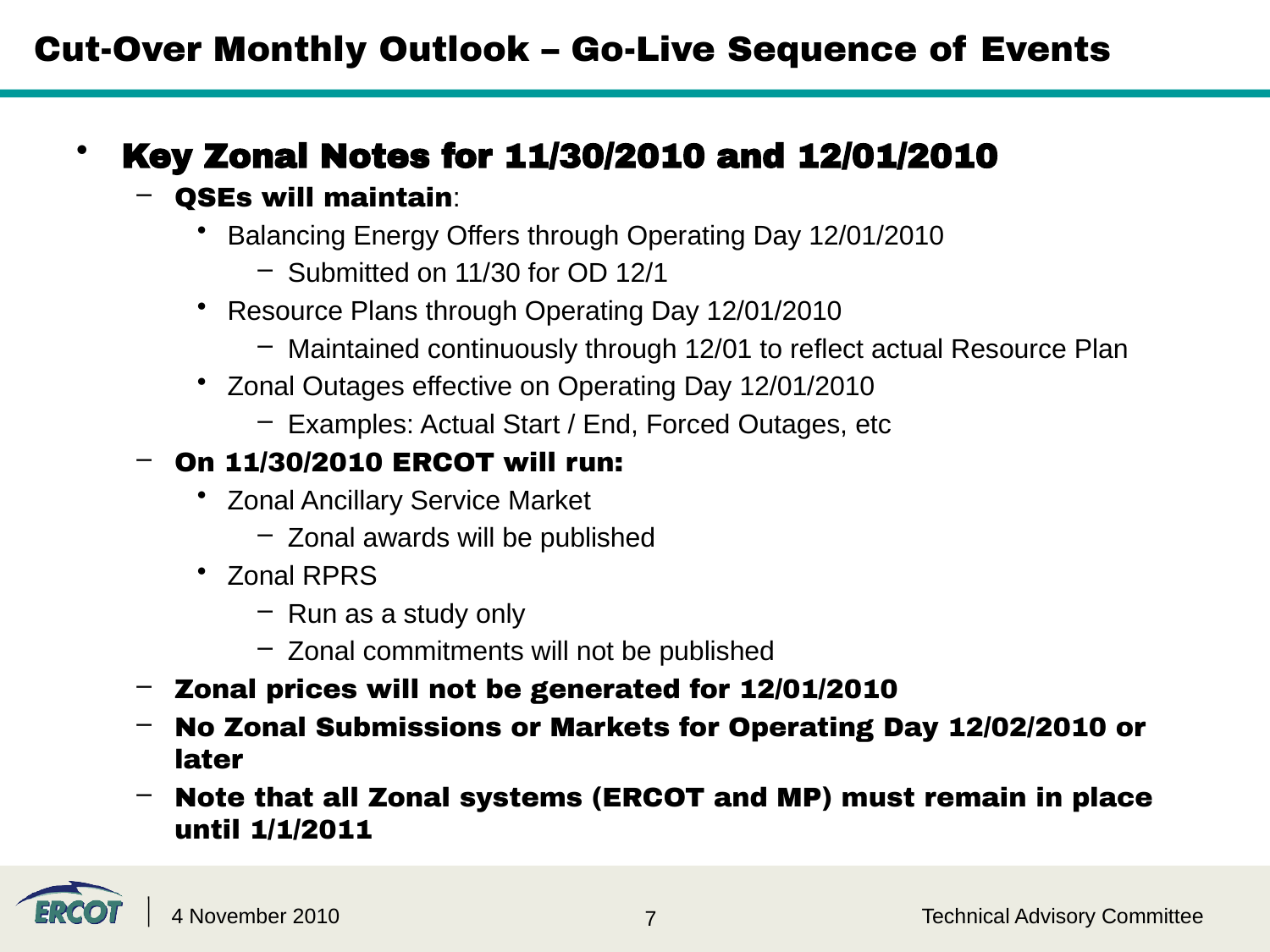

# Cut-Over Monthly Outlook – Go-Live Sequence of Events
Key Zonal Notes for 11/30/2010 and 12/01/2010
QSEs will maintain:
Balancing Energy Offers through Operating Day 12/01/2010
Submitted on 11/30 for OD 12/1
Resource Plans through Operating Day 12/01/2010
Maintained continuously through 12/01 to reflect actual Resource Plan
Zonal Outages effective on Operating Day 12/01/2010
Examples: Actual Start / End, Forced Outages, etc
On 11/30/2010 ERCOT will run:
Zonal Ancillary Service Market
Zonal awards will be published
Zonal RPRS
Run as a study only
Zonal commitments will not be published
Zonal prices will not be generated for 12/01/2010
No Zonal Submissions or Markets for Operating Day 12/02/2010 or later
Note that all Zonal systems (ERCOT and MP) must remain in place until 1/1/2011

4 November 2010
Technical Advisory Committee